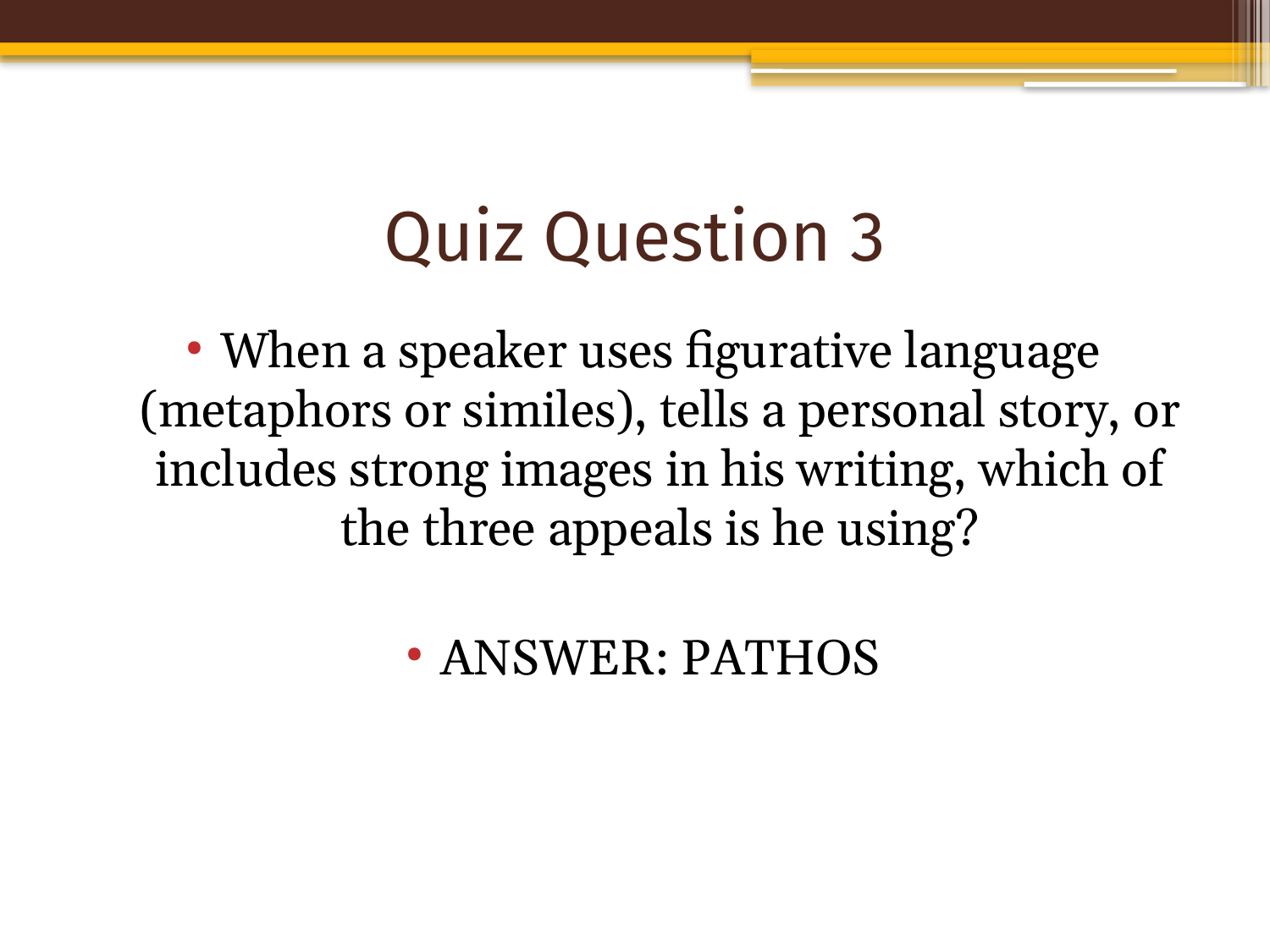

# Quiz Question 3
When a speaker uses figurative language (metaphors or similes), tells a personal story, or includes strong images in his writing, which of the three appeals is he using?

ANSWER: PATHOS